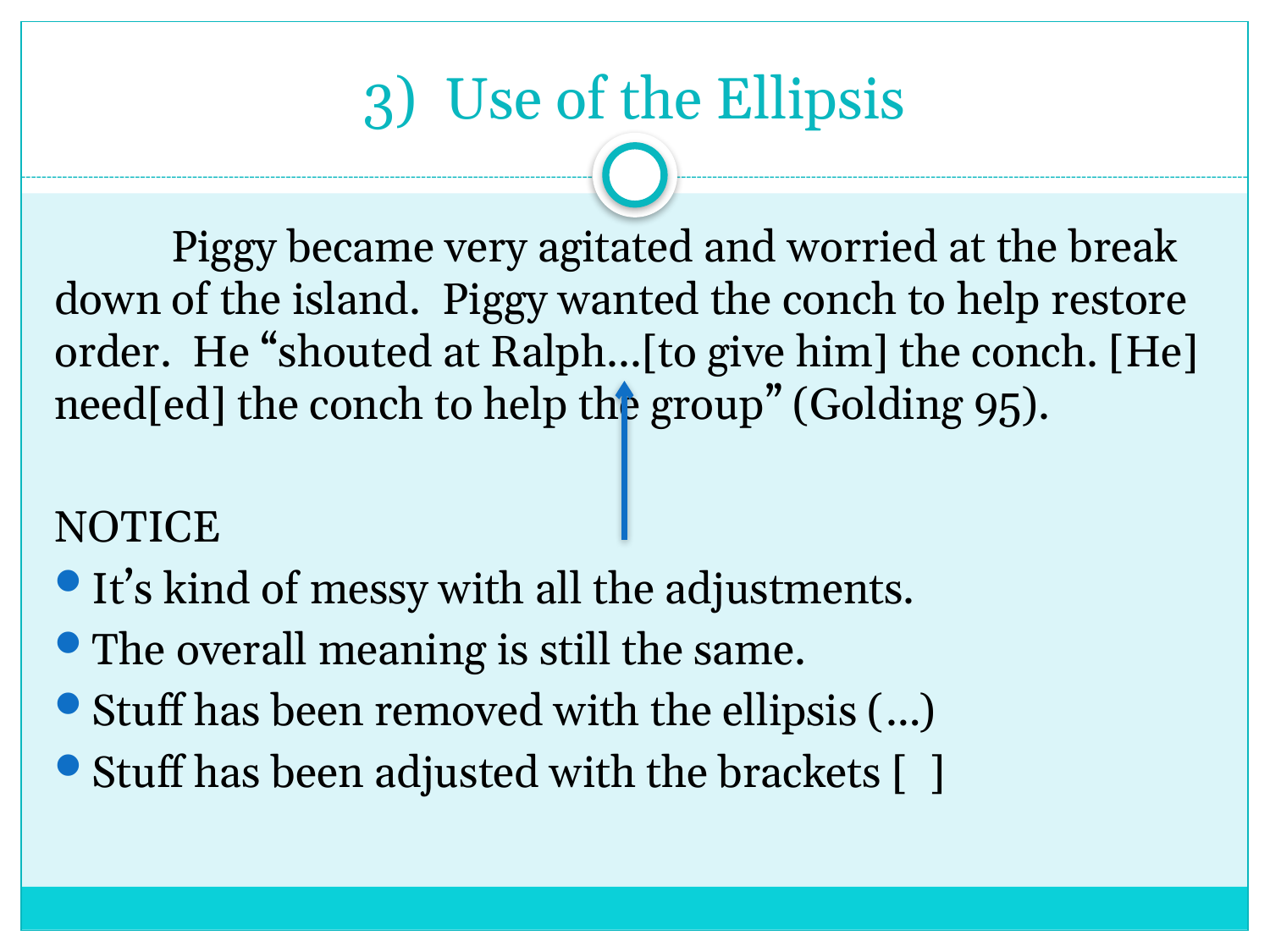

# 3)  Use of the Ellipsis
	Piggy became very agitated and worried at the break down of the island.  Piggy wanted the conch to help restore order.  He “shouted at Ralph...[to give him] the conch. [He] need[ed] the conch to help the group” (Golding 95).

NOTICE
It’s kind of messy with all the adjustments.
The overall meaning is still the same.
Stuff has been removed with the ellipsis (…)
Stuff has been adjusted with the brackets [  ]